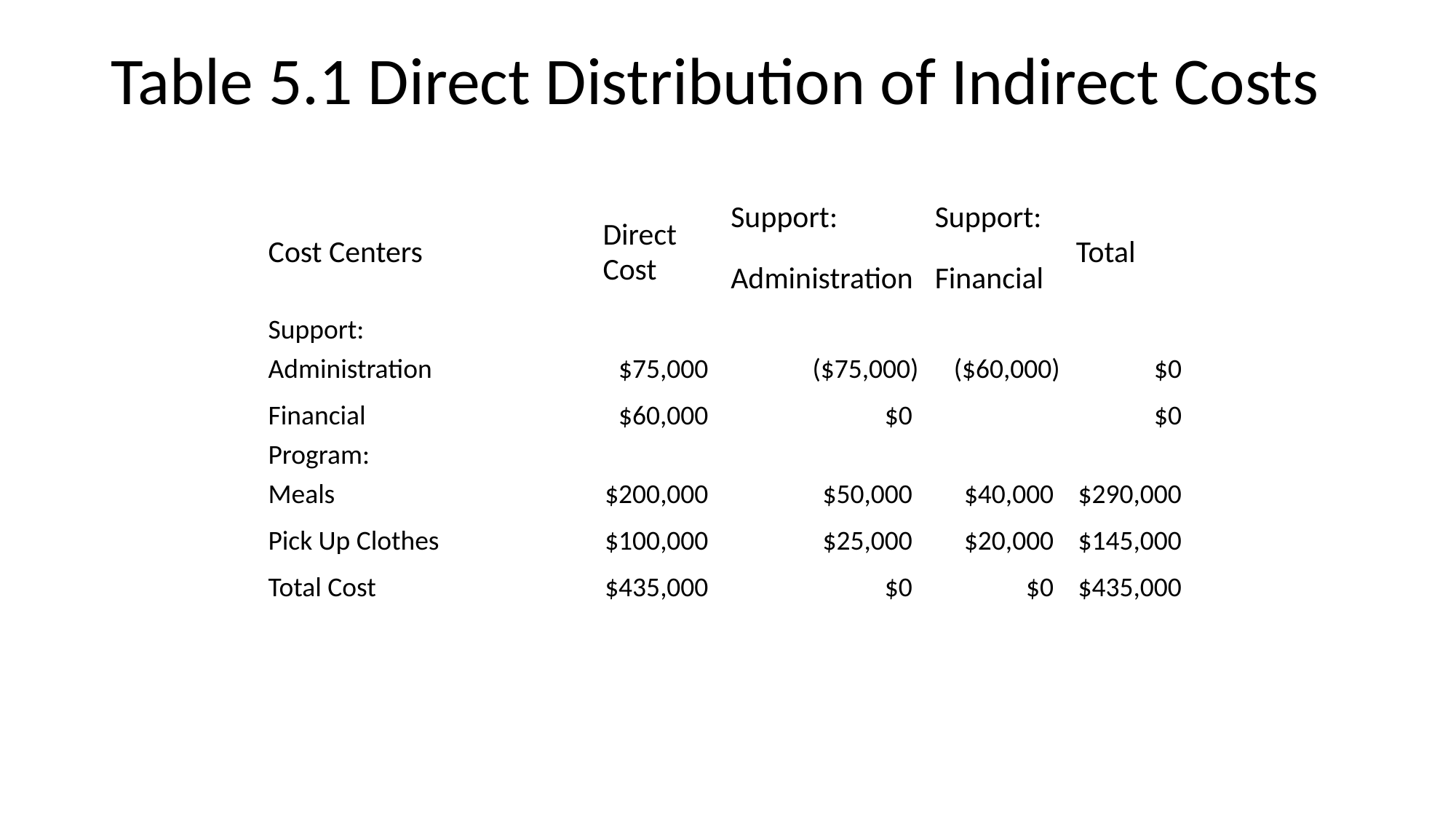

# Table 5.1 Direct Distribution of Indirect Costs
| Cost Centers | Direct Cost | Support: | Support: | Total |
| --- | --- | --- | --- | --- |
|  |  | Administration | Financial |  |
| Support: |  |  |  |  |
| Administration | $75,000 | ($75,000) | ($60,000) | $0 |
| Financial | $60,000 | $0 |  | $0 |
| Program: |  |  |  |  |
| Meals | $200,000 | $50,000 | $40,000 | $290,000 |
| Pick Up Clothes | $100,000 | $25,000 | $20,000 | $145,000 |
| Total Cost | $435,000 | $0 | $0 | $435,000 |